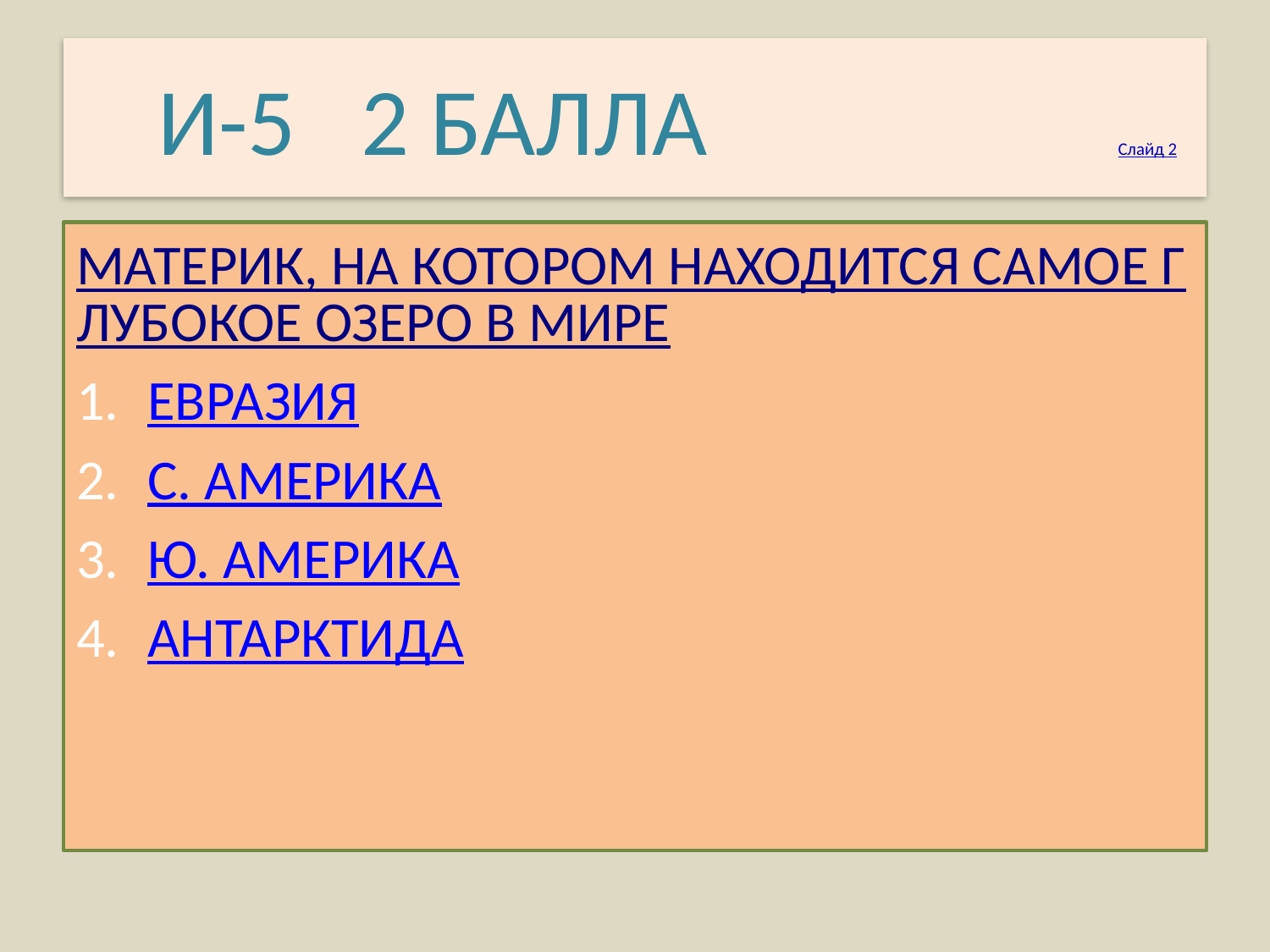

# И-5   2 БАЛЛА                   Слайд 2
МАТЕРИК, НА КОТОРОМ НАХОДИТСЯ САМОЕ ГЛУБОКОЕ ОЗЕРО В МИРЕ
ЕВРАЗИЯ
С. АМЕРИКА
Ю. АМЕРИКА
АНТАРКТИДА